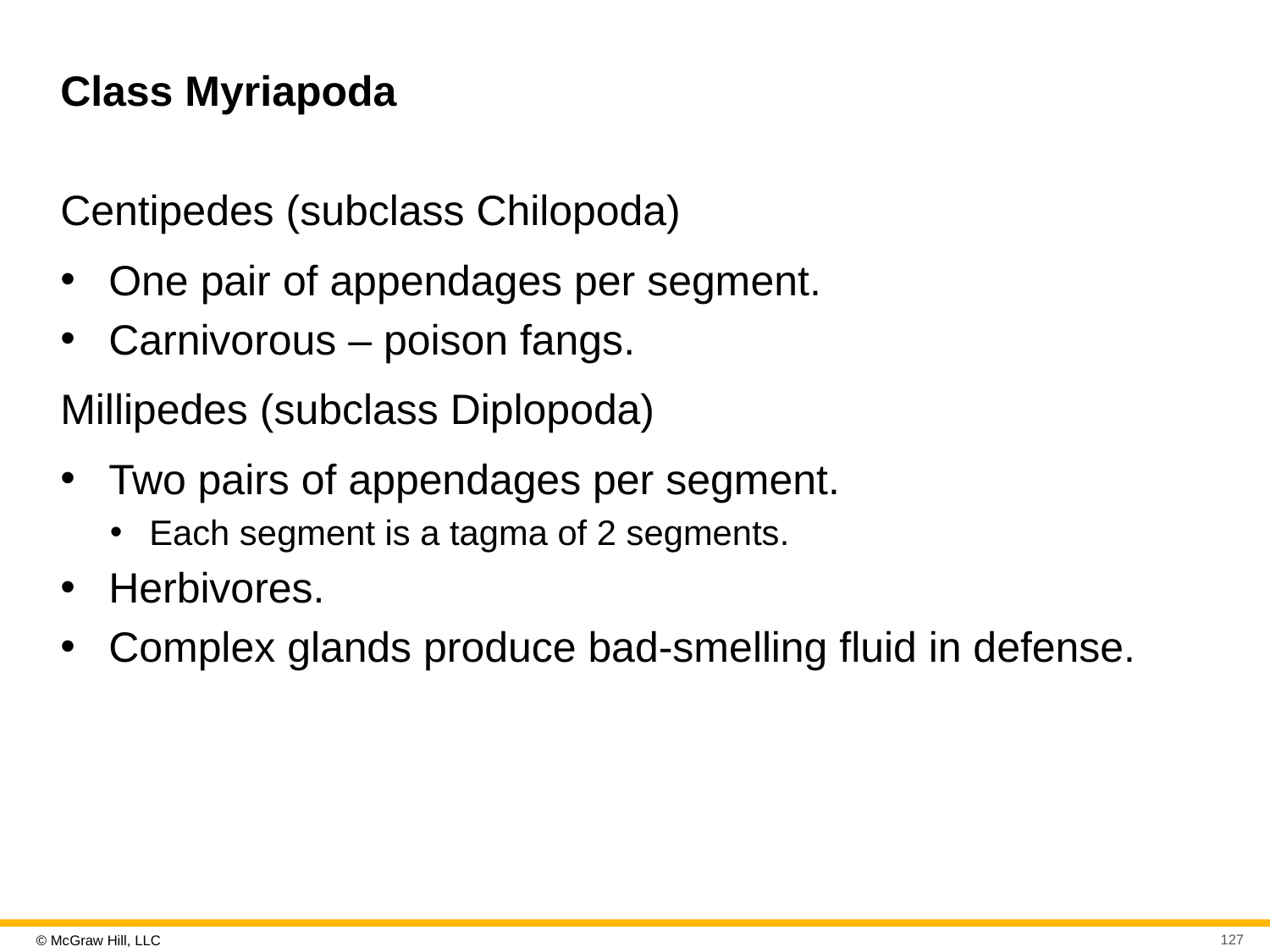

# Class Myriapoda
Centipedes (subclass Chilopoda)
One pair of appendages per segment.
Carnivorous – poison fangs.
Millipedes (subclass Diplopoda)
Two pairs of appendages per segment.
Each segment is a tagma of 2 segments.
Herbivores.
Complex glands produce bad-smelling fluid in defense.
127